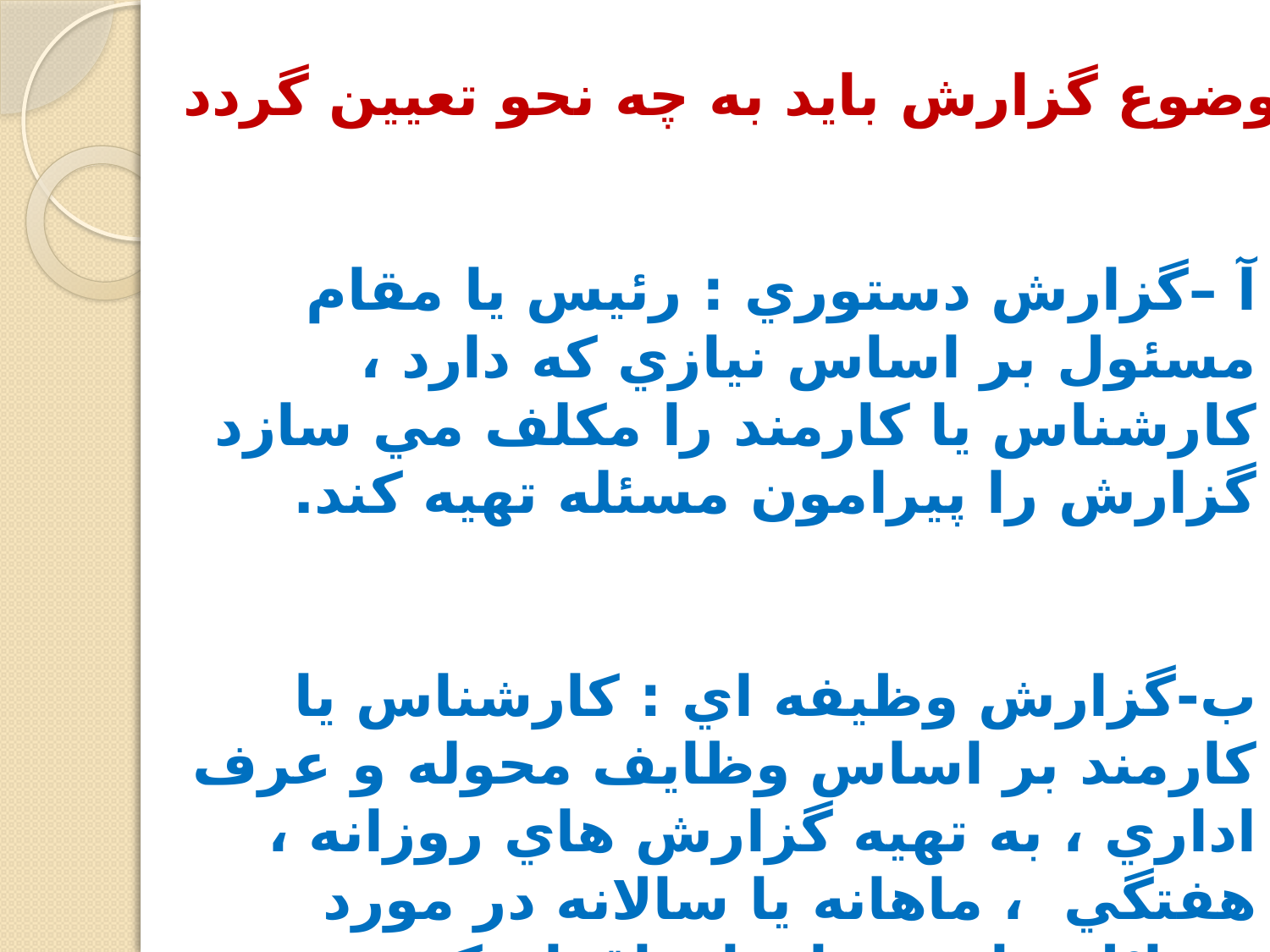

موضوع گزارش بايد به چه نحو تعيين گردد

آ –گزارش دستوري : رئيس يا مقام مسئول بر اساس نيازي كه دارد ، كارشناس يا كارمند را مكلف مي سازد گزارش را پيرامون مسئله تهيه كند.

ب-گزارش وظيفه اي : كارشناس يا كارمند بر اساس وظايف محوله و عرف اداري ، به تهيه گزارش هاي روزانه ، هفتگي  ، ماهانه يا سالانه در مورد مسائل جاري سازمان اقدام كند